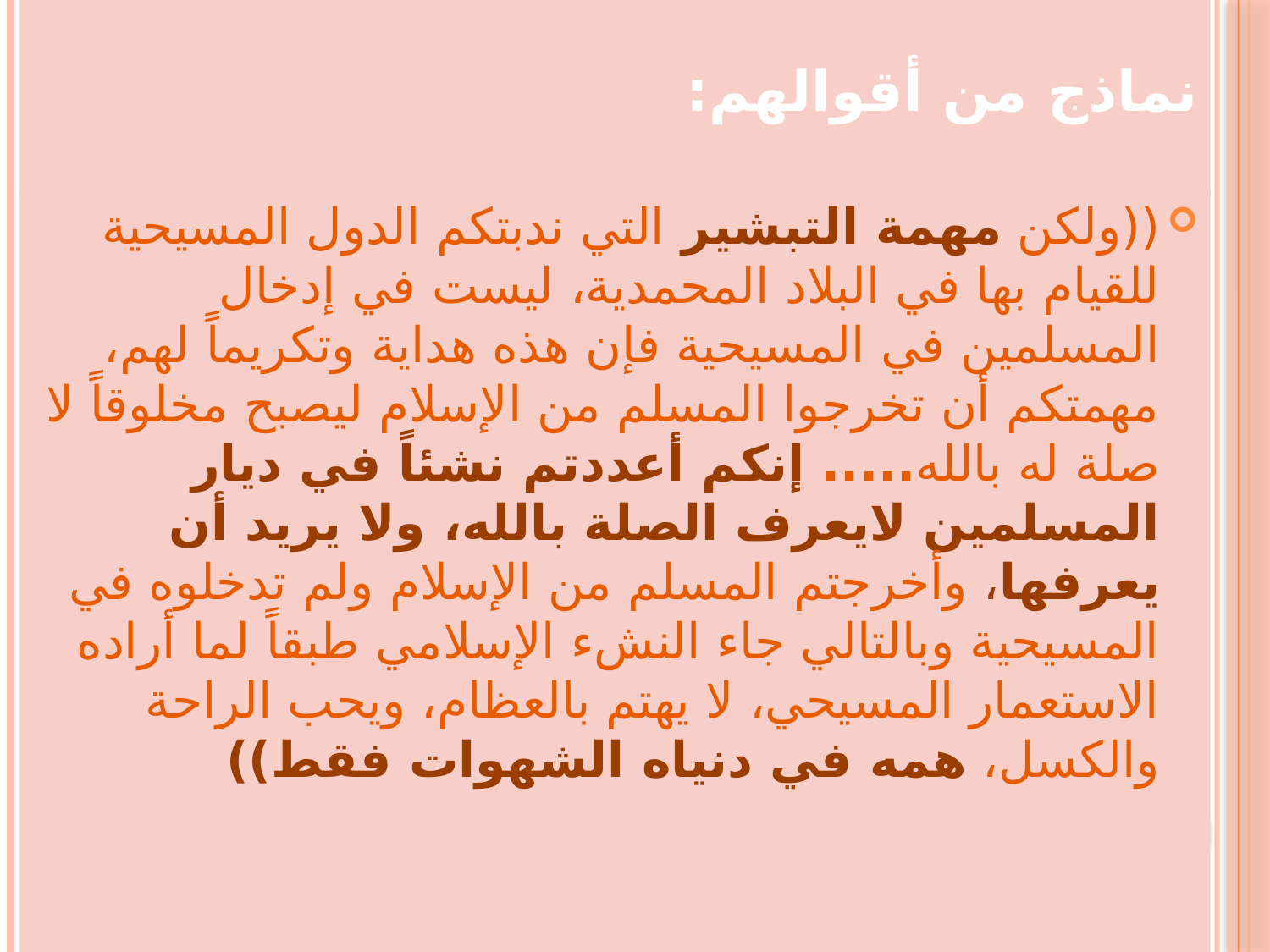

# نماذج من أقوالهم:
((ولكن مهمة التبشير التي ندبتكم الدول المسيحية للقيام بها في البلاد المحمدية، ليست في إدخال المسلمين في المسيحية فإن هذه هداية وتكريماً لهم، مهمتكم أن تخرجوا المسلم من الإسلام ليصبح مخلوقاً لا صلة له بالله..... إنكم أعددتم نشئاً في ديار المسلمين لايعرف الصلة بالله، ولا يريد أن يعرفها، وأخرجتم المسلم من الإسلام ولم تدخلوه في المسيحية وبالتالي جاء النشء الإسلامي طبقاً لما أراده الاستعمار المسيحي، لا يهتم بالعظام، ويحب الراحة والكسل، همه في دنياه الشهوات فقط))